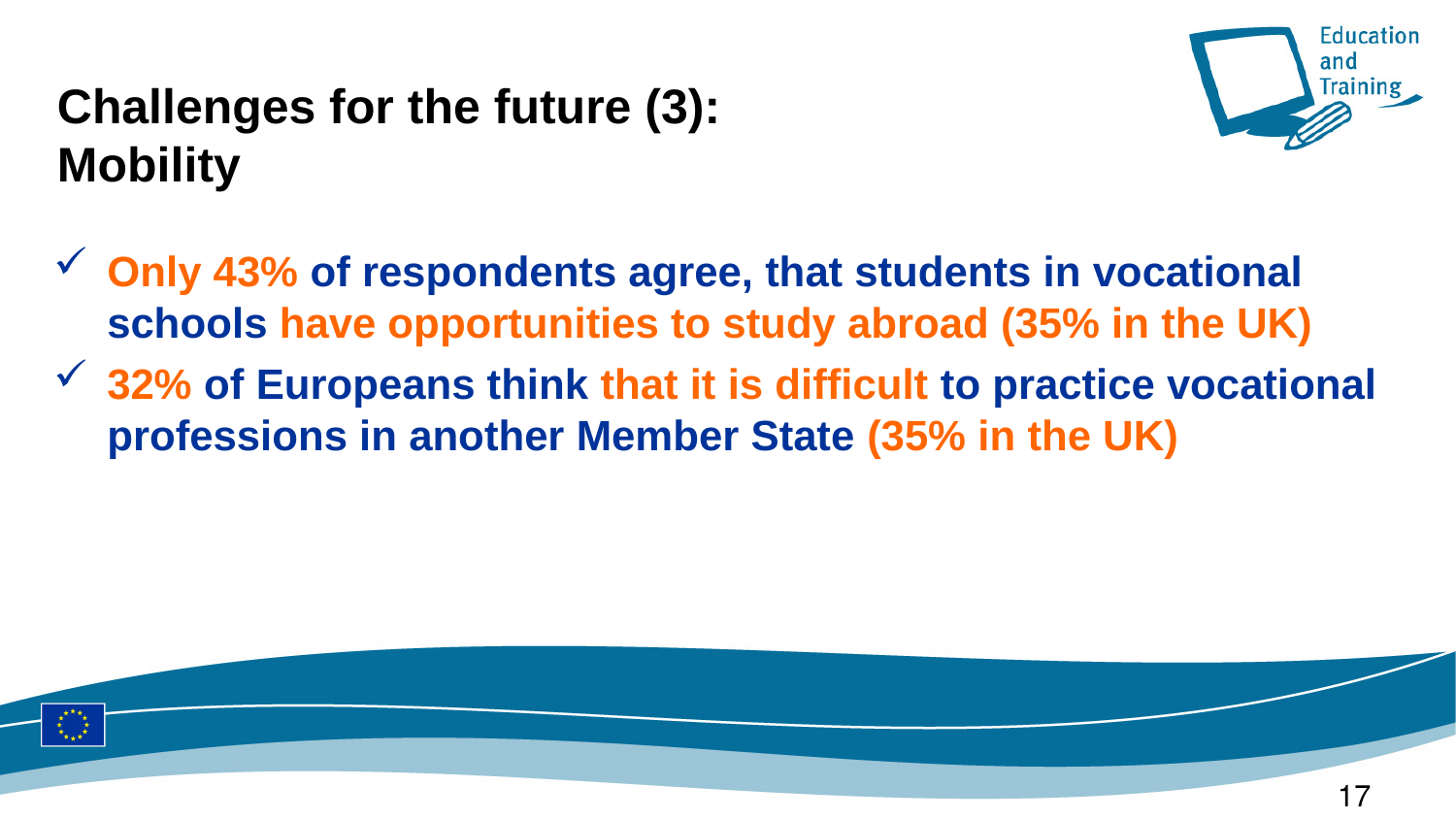

# Challenges for the future (3): Mobility

Only 43% of respondents agree, that students in vocational schools have opportunities to study abroad (35% in the UK)
32% of Europeans think that it is difficult to practice vocational professions in another Member State (35% in the UK)